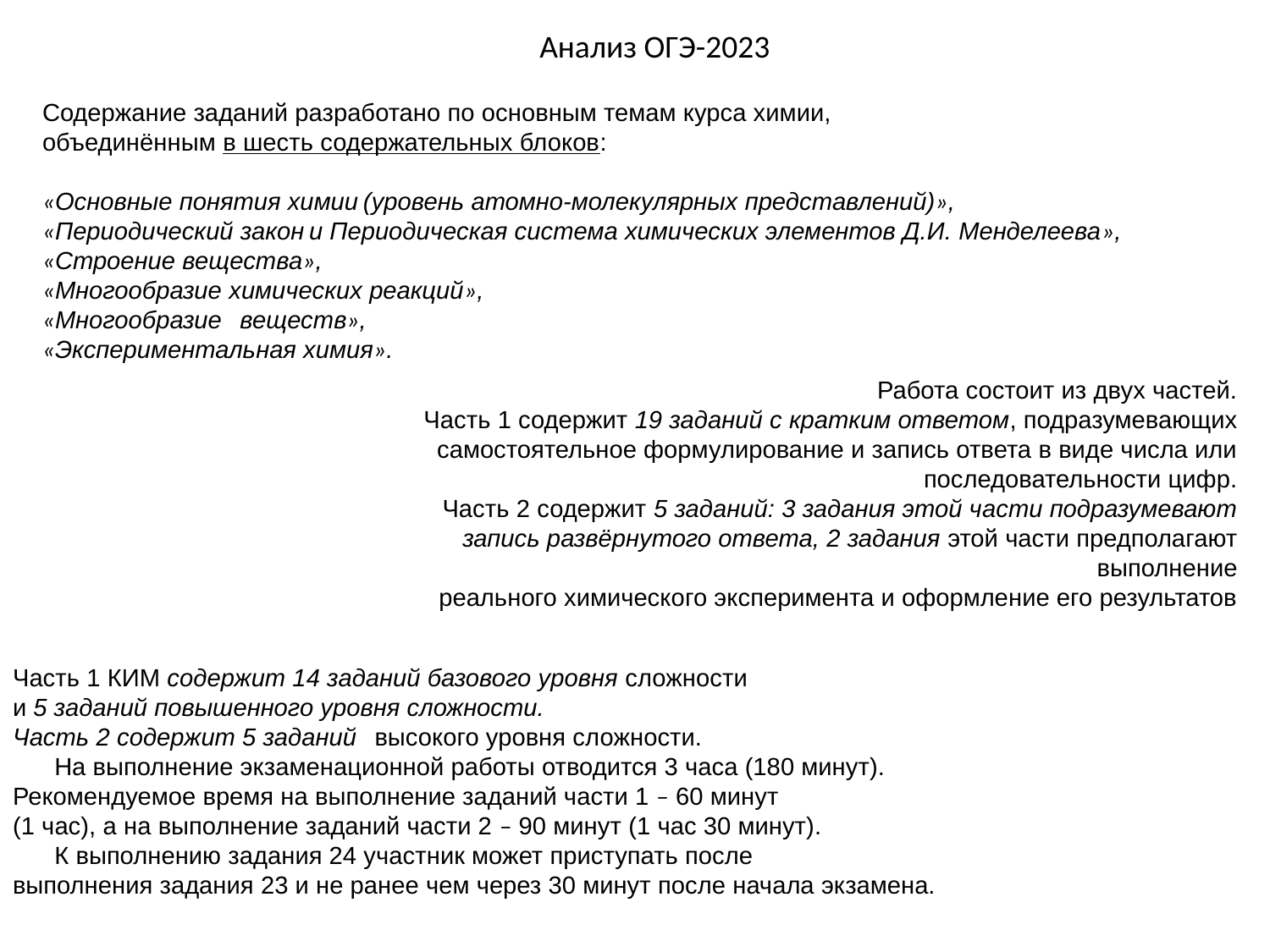

Анализ ОГЭ-2023
Содержание заданий разработано по основным темам курса химии,
объединённым в шесть содержательных блоков:

«Основные понятия химии (уровень атомно-молекулярных представлений)»,
«Периодический закон и Периодическая система химических элементов Д.И. Менделеева»,
«Строение вещества»,
«Многообразие химических реакций»,
«Многообразие    веществ»,
«Экспериментальная химия».
Работа состоит из двух частей.
Часть 1 содержит 19 заданий с кратким ответом, подразумевающих
самостоятельное формулирование и запись ответа в виде числа или
последовательности цифр.
Часть 2 содержит 5 заданий: 3 задания этой части подразумевают
запись развёрнутого ответа, 2 задания этой части предполагают выполнение
реального химического эксперимента и оформление его результатов
Часть 1 КИМ содержит 14 заданий базового уровня сложности
и 5 заданий повышенного уровня сложности.
Часть 2 содержит 5 заданий    высокого уровня сложности.
      На выполнение экзаменационной работы отводится 3 часа (180 минут).
Рекомендуемое время на выполнение заданий части 1 – 60 минут
(1 час), а на выполнение заданий части 2 – 90 минут (1 час 30 минут).
      К выполнению задания 24 участник может приступать после
выполнения задания 23 и не ранее чем через 30 минут после начала экзамена.